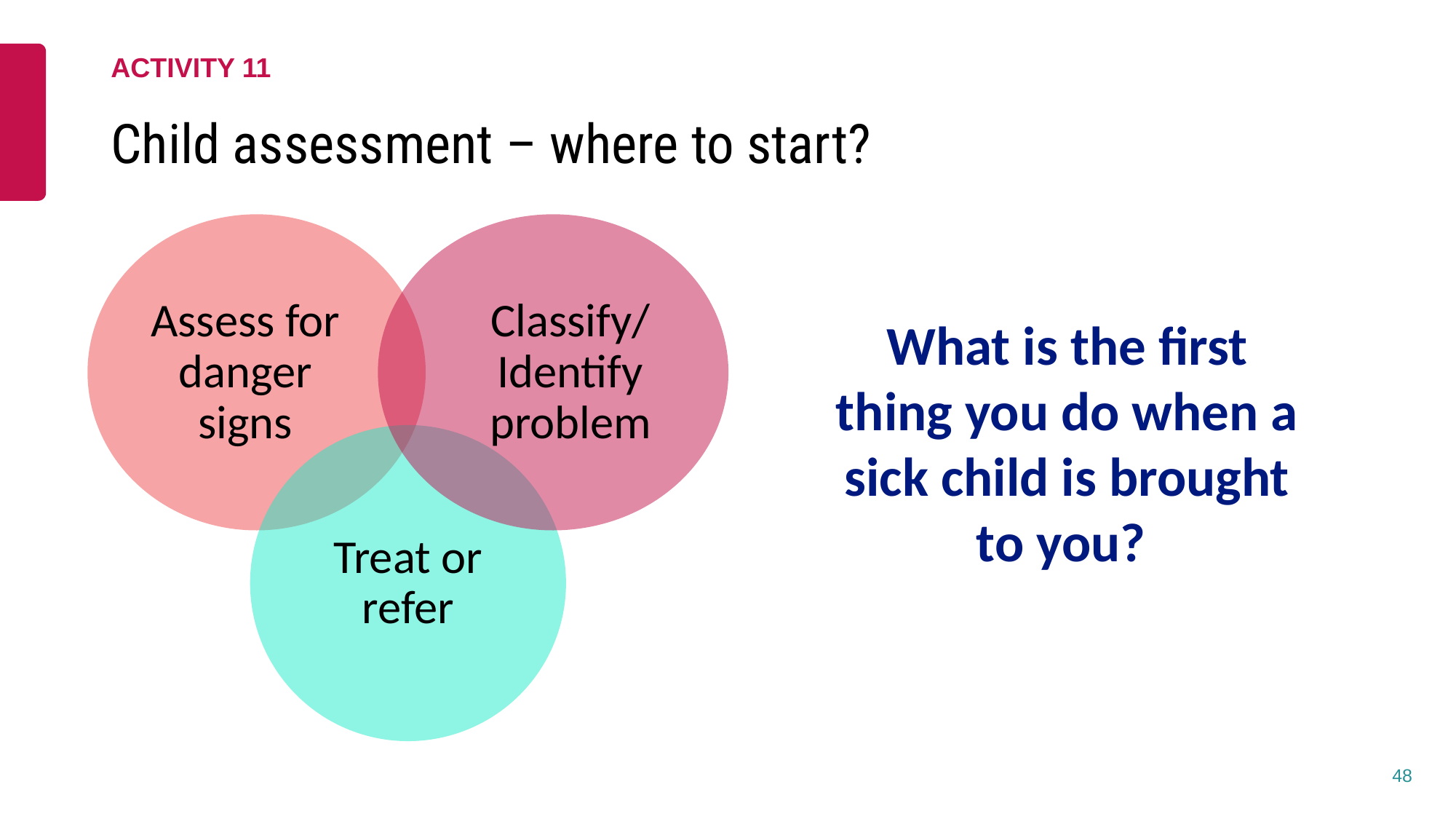

ACTIVITY 11
# Child assessment – where to start?

Assess for danger signs
Classify/ Identify problem

Treat or refer
What is the first thing you do when a sick child is brought to you?
48